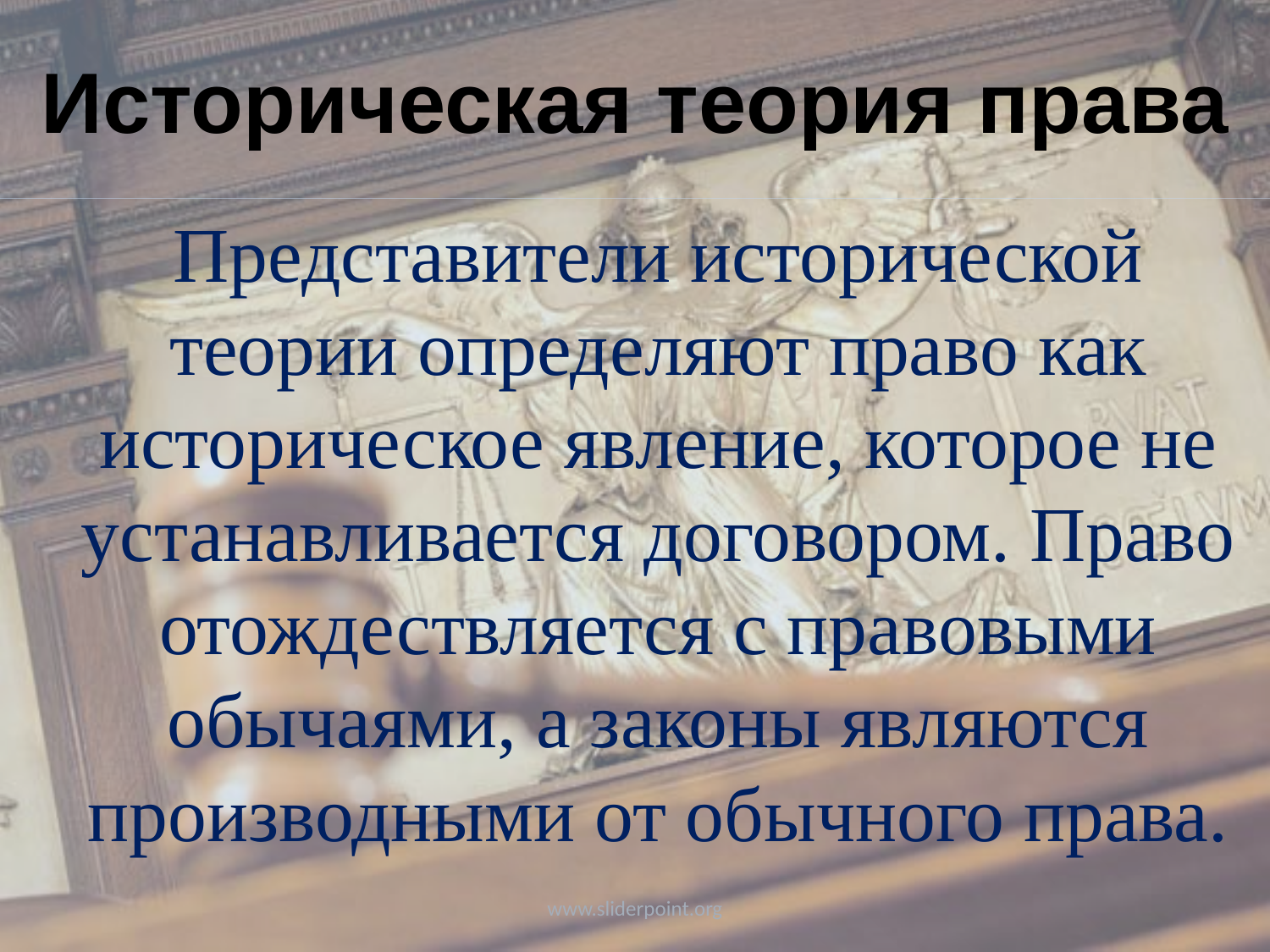

# Историческая теория права
	Представители исторической теории определяют право как историческое явление, которое не устанавливается договором. Право отождествляется с правовыми обычаями, а законы являются производными от обычного права.

www.sliderpoint.org